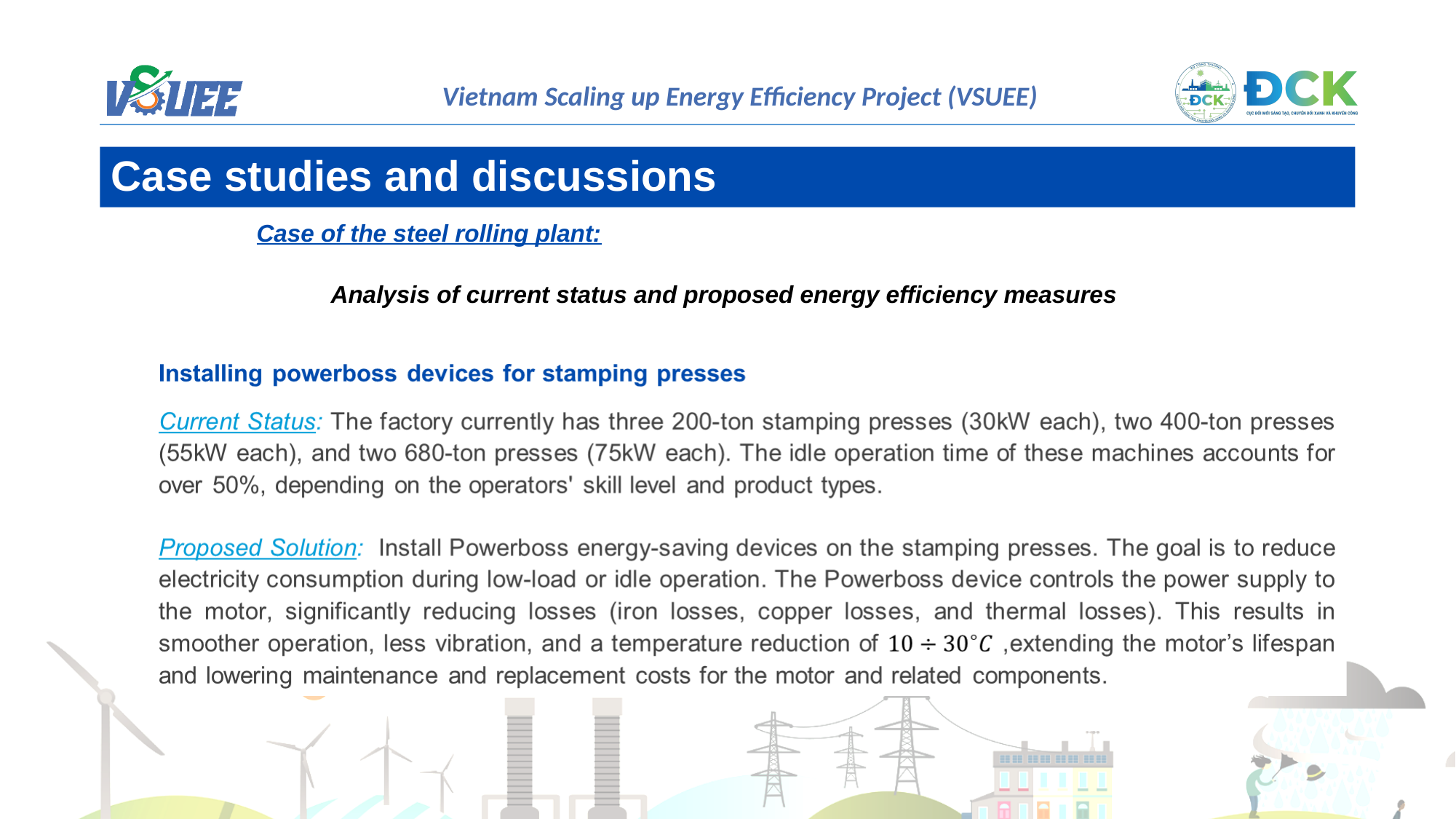

Case studies and discussions
Case of the steel rolling plant:

Analysis of current status and proposed energy efficiency measures